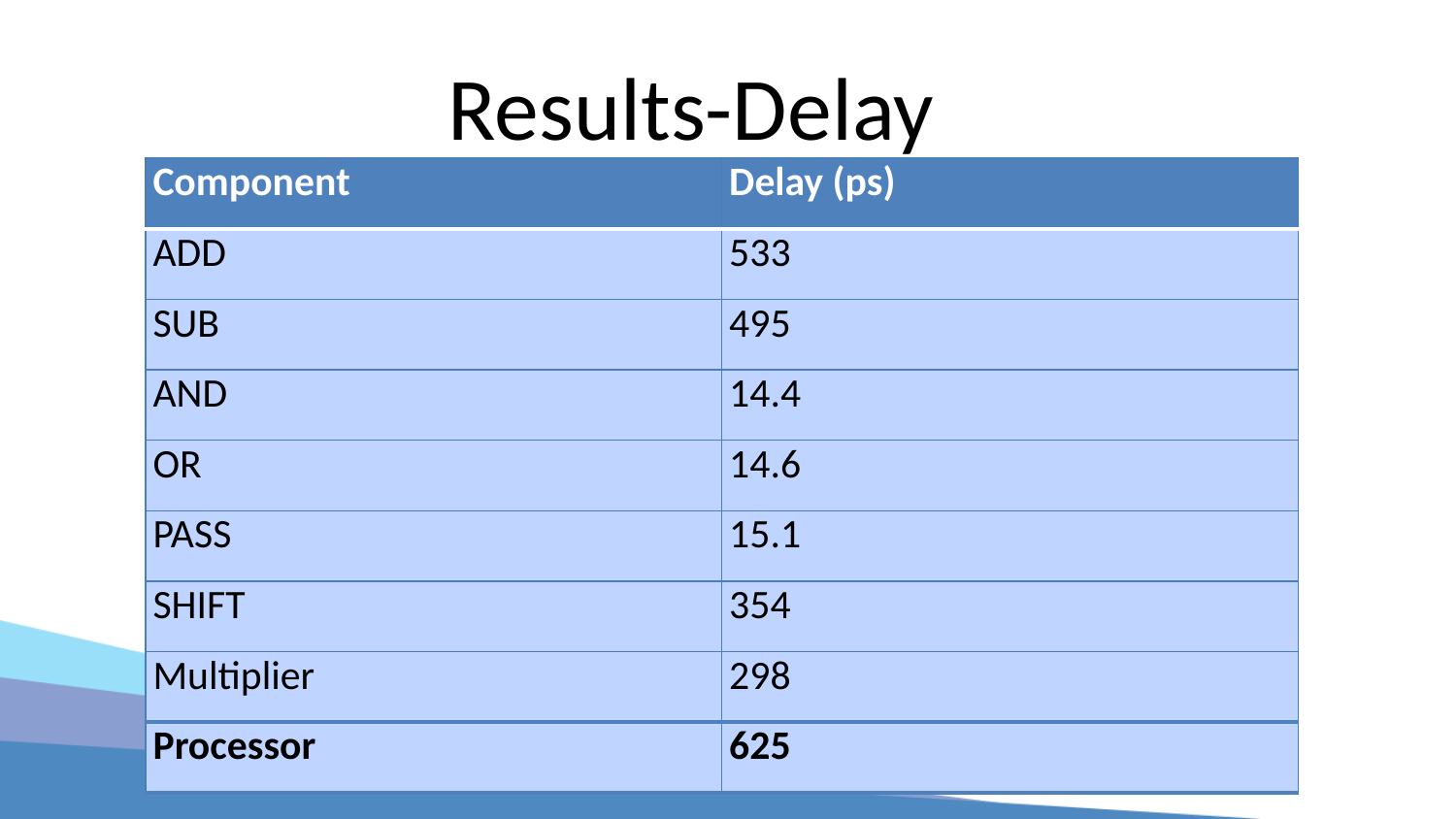

# Results-Delay
| Component | Delay (ps) |
| --- | --- |
| ADD | 533 |
| SUB | 495 |
| AND | 14.4 |
| OR | 14.6 |
| PASS | 15.1 |
| SHIFT | 354 |
| Multiplier | 298 |
| Processor | 625 |